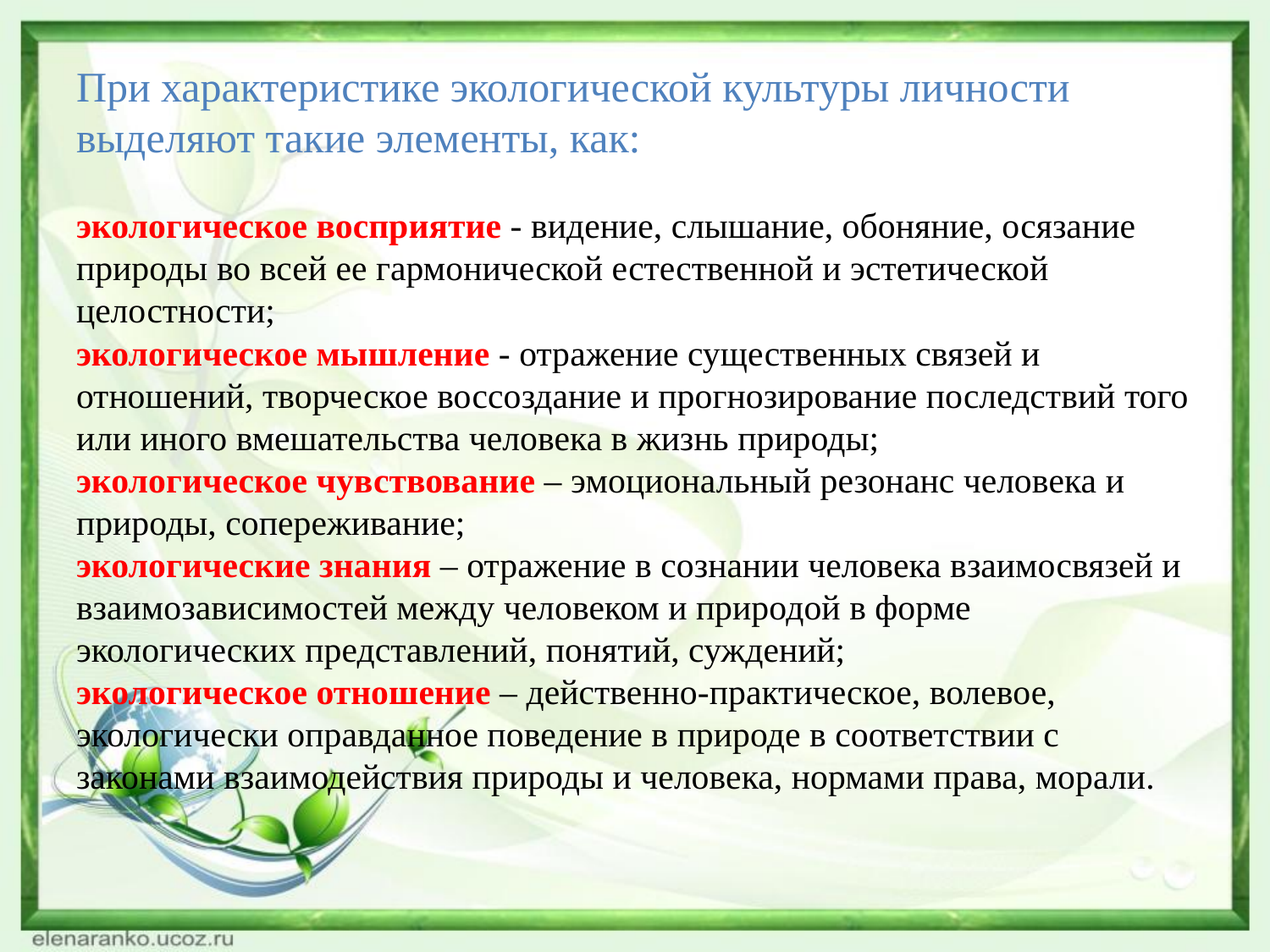

# При характеристике экологической культуры личности выделяют такие элементы, как: экологическое восприятие - видение, слышание, обоняние, осязание природы во всей ее гармонической естественной и эстетической целостности; экологическое мышление - отражение существенных связей и отношений, творческое воссоздание и прогнозирование последствий того или иного вмешательства человека в жизнь природы; экологическое чувствование – эмоциональный резонанс человека и природы, сопереживание; экологические знания – отражение в сознании человека взаимосвязей и взаимозависимостей между человеком и природой в форме экологических представлений, понятий, суждений; экологическое отношение – действенно-практическое, волевое, экологически оправданное поведение в природе в соответствии с законами взаимодействия природы и человека, нормами права, морали.